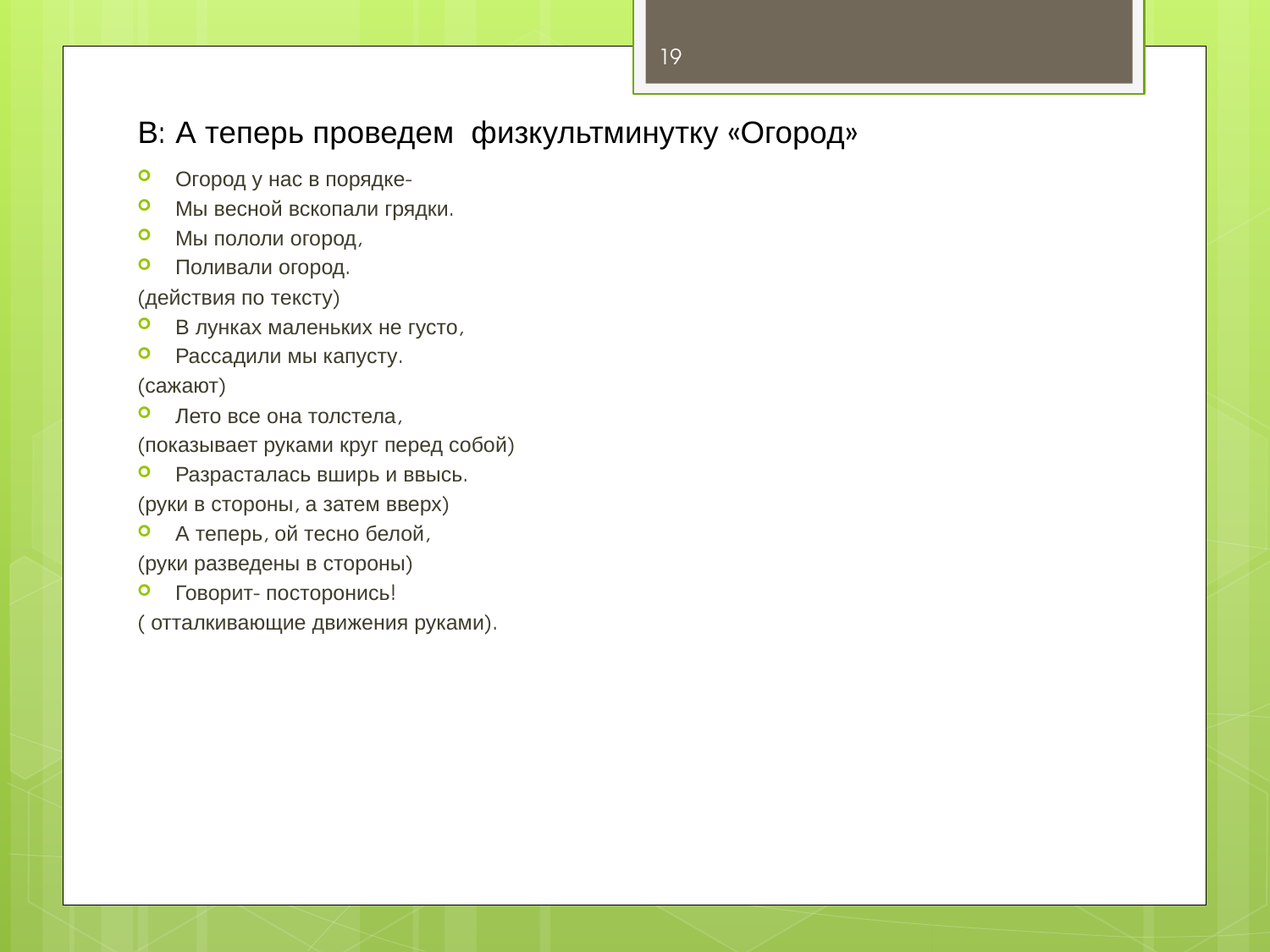

19

# В: А теперь проведем  физкультминутку «Огород»
Огород у нас в порядке-
Мы весной вскопали грядки.
Мы пололи огород,
Поливали огород.
(действия по тексту)
В лунках маленьких не густо,
Рассадили мы капусту.
(сажают)
Лето все она толстела,
(показывает руками круг перед собой)
Разрасталась вширь и ввысь.
(руки в стороны, а затем вверх)
А теперь, ой тесно белой,
(руки разведены в стороны)
Говорит- посторонись!
( отталкивающие движения руками).